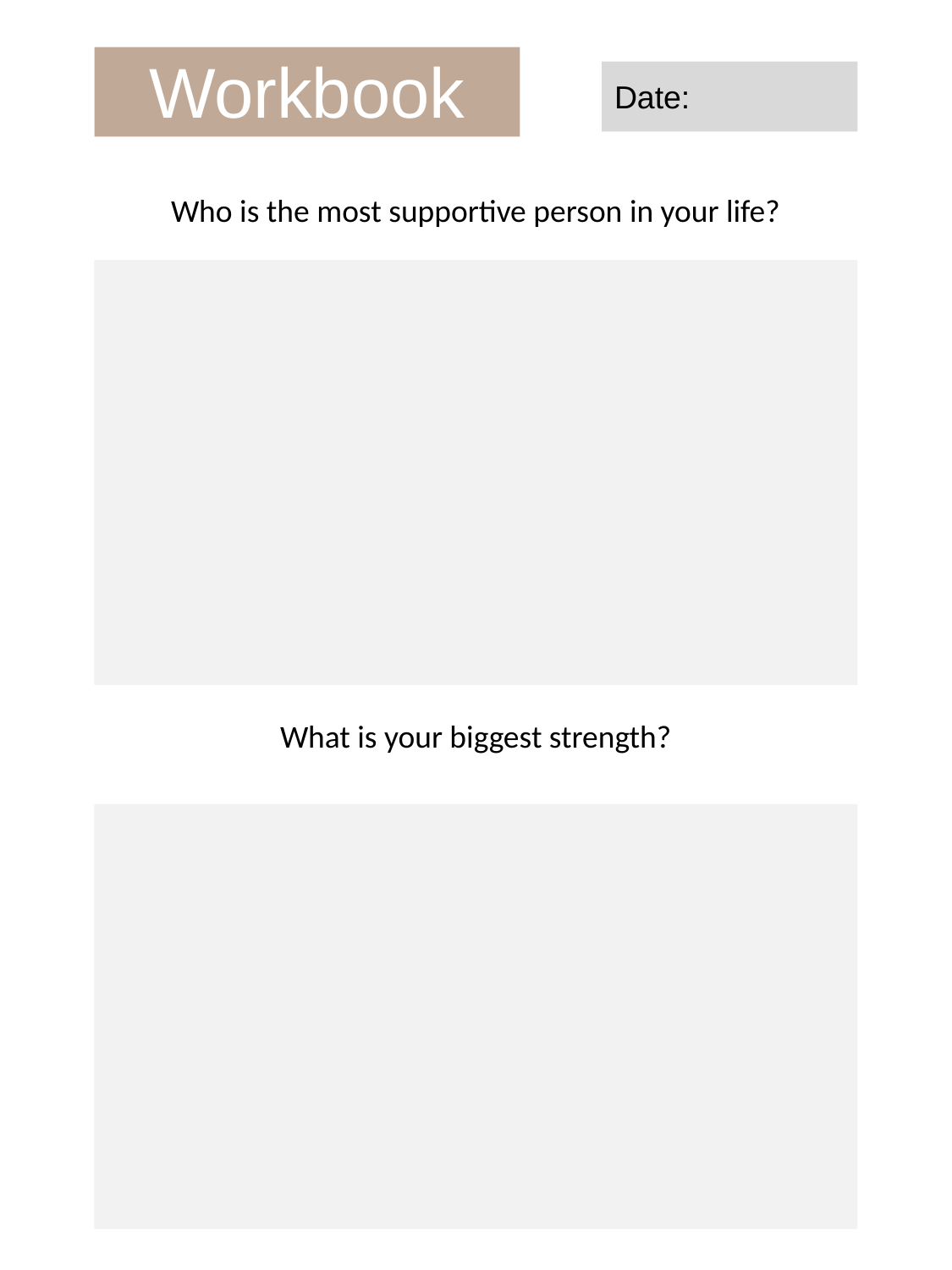

Workbook

Date:
Who is the most supportive person in your life?

What is your biggest strength?